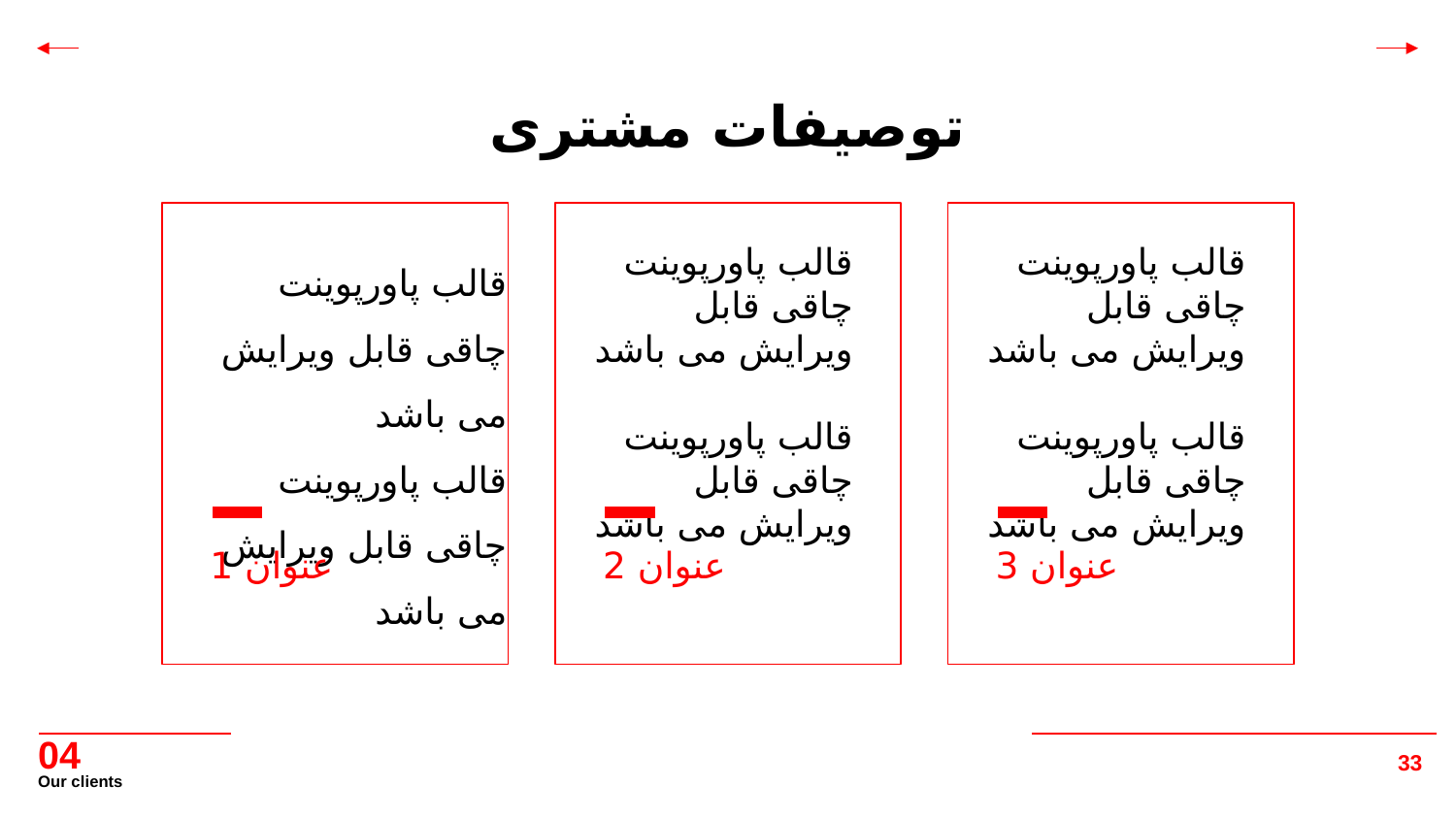

توصیفات مشتری

قالب پاورپوینت چاقی قابل ویرایش می باشد
قالب پاورپوینت چاقی قابل ویرایش می باشد
قالب پاورپوینت چاقی قابل ویرایش می باشد

قالب پاورپوینت چاقی قابل ویرایش می باشد
قالب پاورپوینت چاقی قابل ویرایش می باشد

قالب پاورپوینت چاقی قابل ویرایش می باشد
عنوان 1
عنوان 2
عنوان 3
04
# Our clients